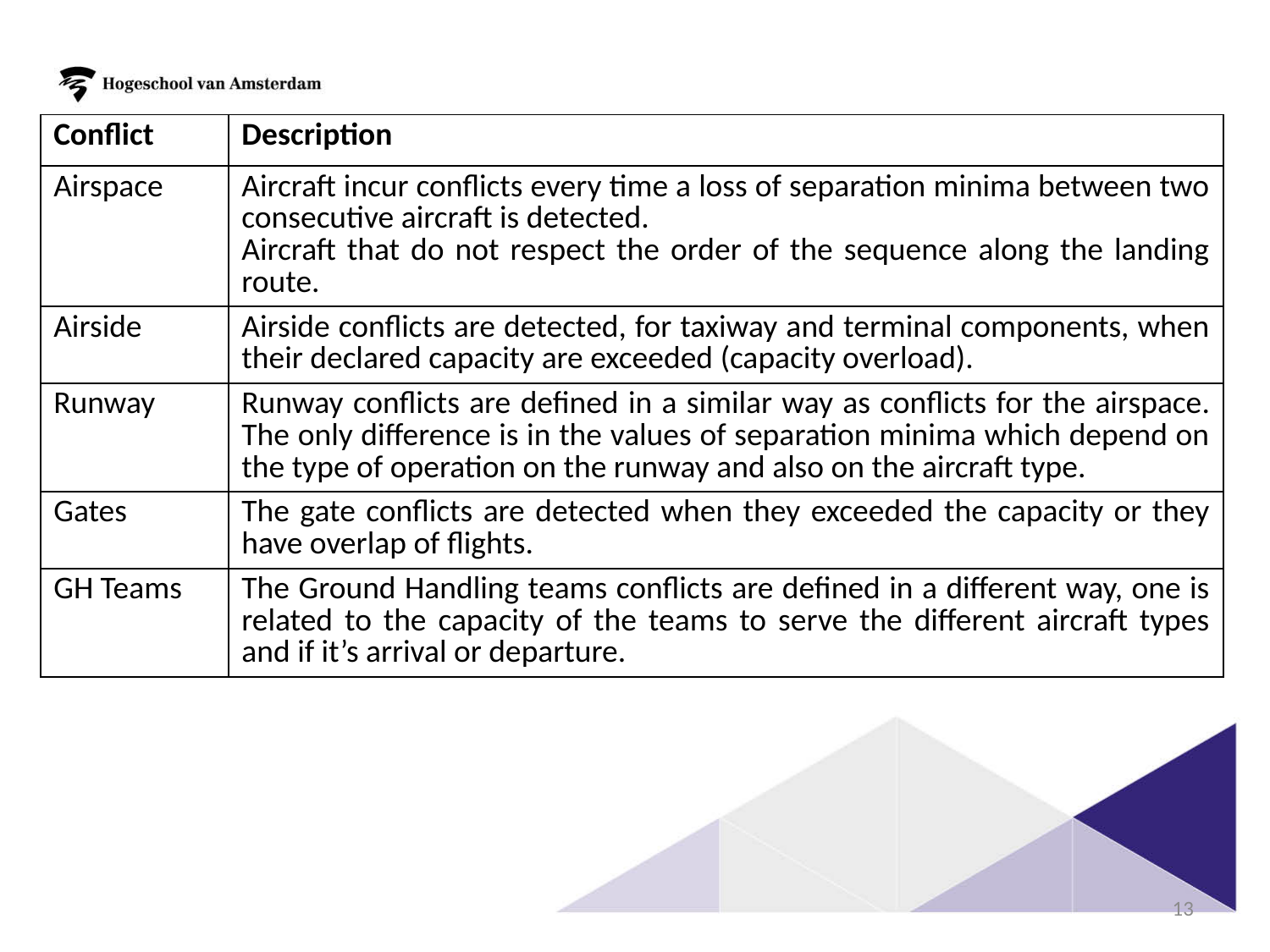

| Conflict | Description |
| --- | --- |
| Airspace | Aircraft incur conflicts every time a loss of separation minima between two consecutive aircraft is detected. Aircraft that do not respect the order of the sequence along the landing route. |
| Airside | Airside conflicts are detected, for taxiway and terminal components, when their declared capacity are exceeded (capacity overload). |
| Runway | Runway conflicts are defined in a similar way as conflicts for the airspace. The only difference is in the values of separation minima which depend on the type of operation on the runway and also on the aircraft type. |
| Gates | The gate conflicts are detected when they exceeded the capacity or they have overlap of flights. |
| GH Teams | The Ground Handling teams conflicts are defined in a different way, one is related to the capacity of the teams to serve the different aircraft types and if it’s arrival or departure. |
13